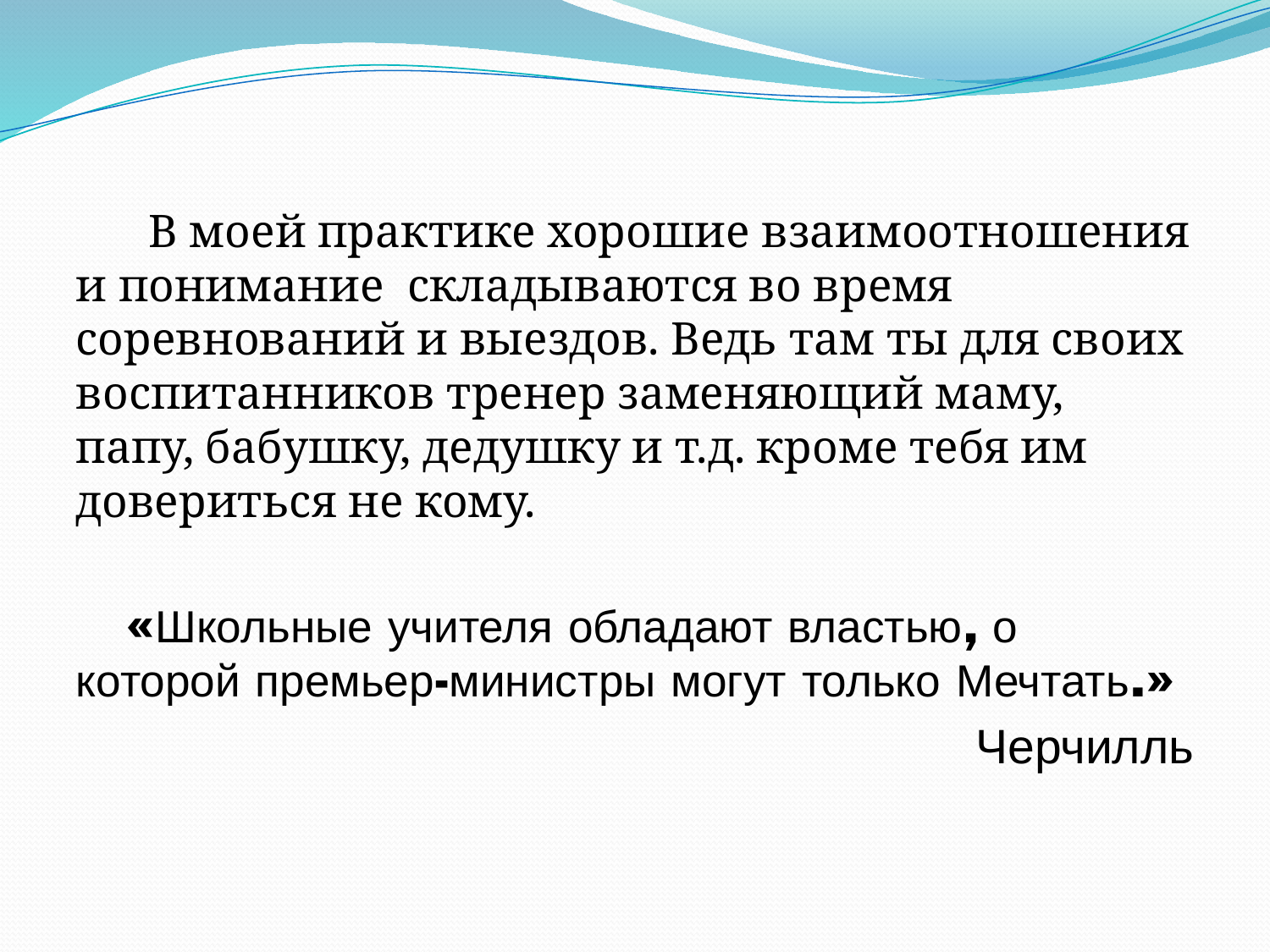

В моей практике хорошие взаимоотношения и понимание  складываются во время соревнований и выездов. Ведь там ты для своих воспитанников тренер заменяющий маму, папу, бабушку, дедушку и т.д. кроме тебя им довериться не кому.

«Школьные учителя обладают властью, о которой премьер-министры могут только Мечтать.»
Черчилль